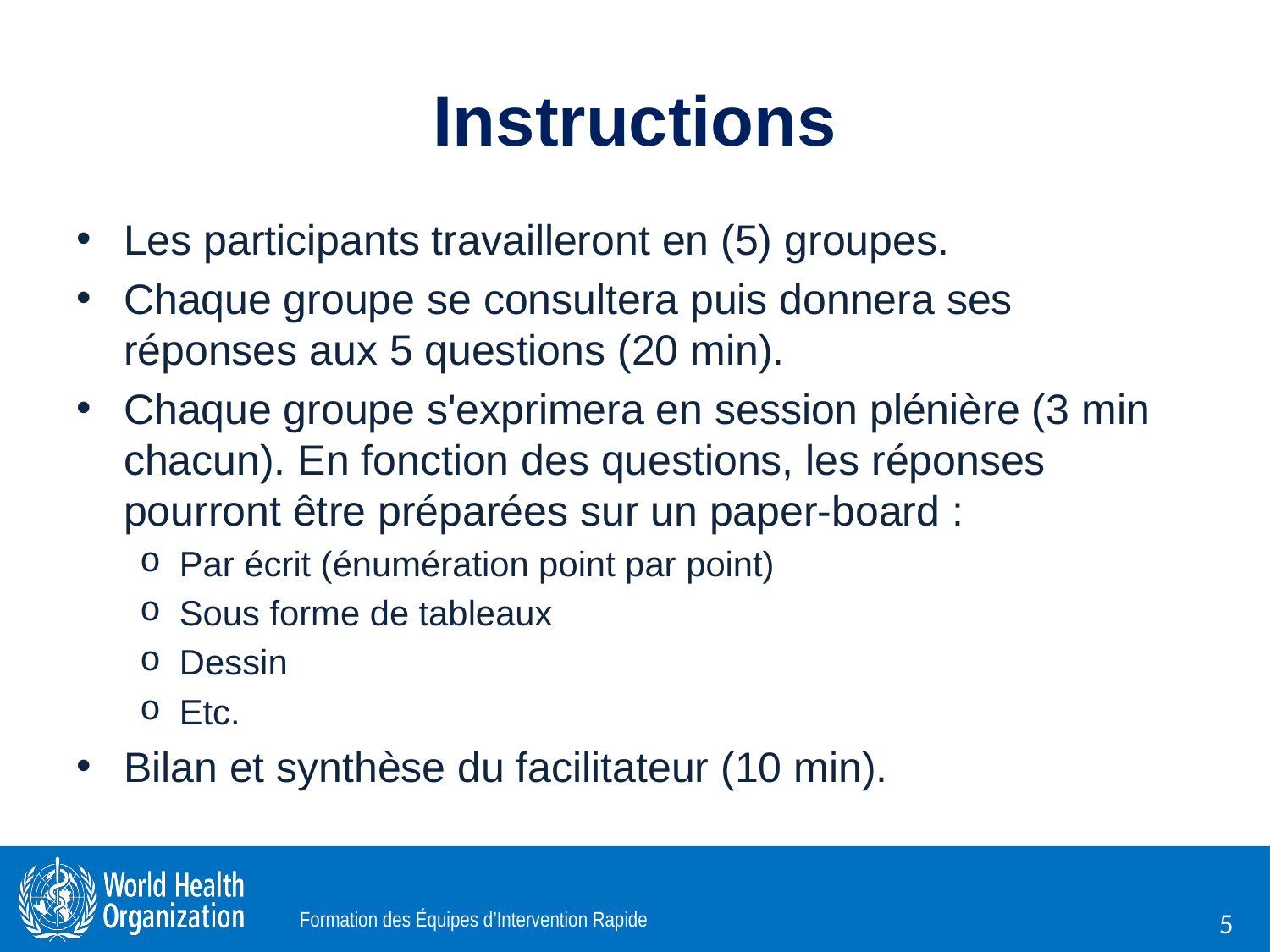

# Instructions
Les participants travailleront en (5) groupes.
Chaque groupe se consultera puis donnera ses réponses aux 5 questions (20 min).
Chaque groupe s'exprimera en session plénière (3 min chacun). En fonction des questions, les réponses pourront être préparées sur un paper-board :
Par écrit (énumération point par point)
Sous forme de tableaux
Dessin
Etc.
Bilan et synthèse du facilitateur (10 min).